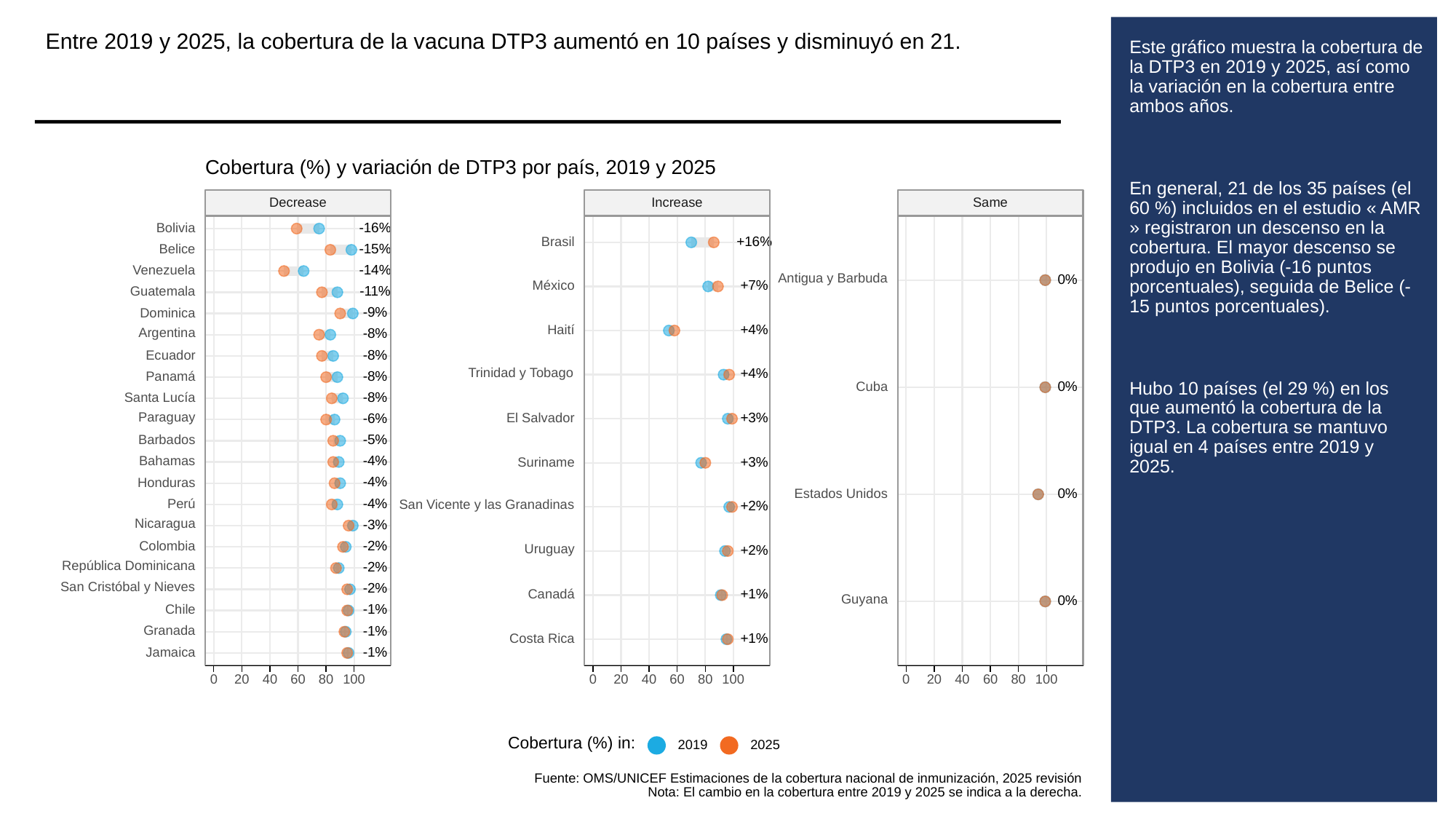

Entre 2019 y 2025, la cobertura de la vacuna DTP3 aumentó en 10 países y disminuyó en 21.
# Este gráfico muestra la cobertura de la DTP3 en 2019 y 2025, así como la variación en la cobertura entre ambos años.

En general, 21 de los 35 países (el 60 %) incluidos en el estudio « AMR » registraron un descenso en la cobertura. El mayor descenso se produjo en Bolivia (-16 puntos porcentuales), seguida de Belice (-15 puntos porcentuales).

Hubo 10 países (el 29 %) en los que aumentó la cobertura de la DTP3. La cobertura se mantuvo igual en 4 países entre 2019 y 2025.

Cobertura (%) y variación de DTP3 por país, 2019 y 2025

Same
Decrease
Increase

-16%

Bolivia

+16%

Brasil

-15%

Belice

-14%

Venezuela

Antigua y Barbuda
0%

+7%

México

-11%

Guatemala

-9%

Dominica

+4%

Haití
Argentina
-8%

-8%

Ecuador

Trinidad y Tobago
+4%

-8%

Panamá

0%

Cuba

-8%

Santa Lucía

Paraguay
+3%

El Salvador
-6%

-5%

Barbados

-4%

Bahamas
+3%

Suriname

-4%

Honduras

0%

Estados Unidos

-4%

San Vicente y las Granadinas
Perú
+2%

Nicaragua
-3%

-2%

Colombia
Uruguay
+2%

República Dominicana
-2%

San Cristóbal y Nieves
-2%

+1%

Canadá
Guyana

0%

-1%

Chile

-1%

Granada

+1%

Costa Rica

-1%

Jamaica

0
20
40
60
80
100
0
20
40
60
80
100
0
20
40
60
80
100
Cobertura (%) in:

2019
2025
Fuente: OMS/UNICEF Estimaciones de la cobertura nacional de inmunización, 2025 revisión
Nota: El cambio en la cobertura entre 2019 y 2025 se indica a la derecha.